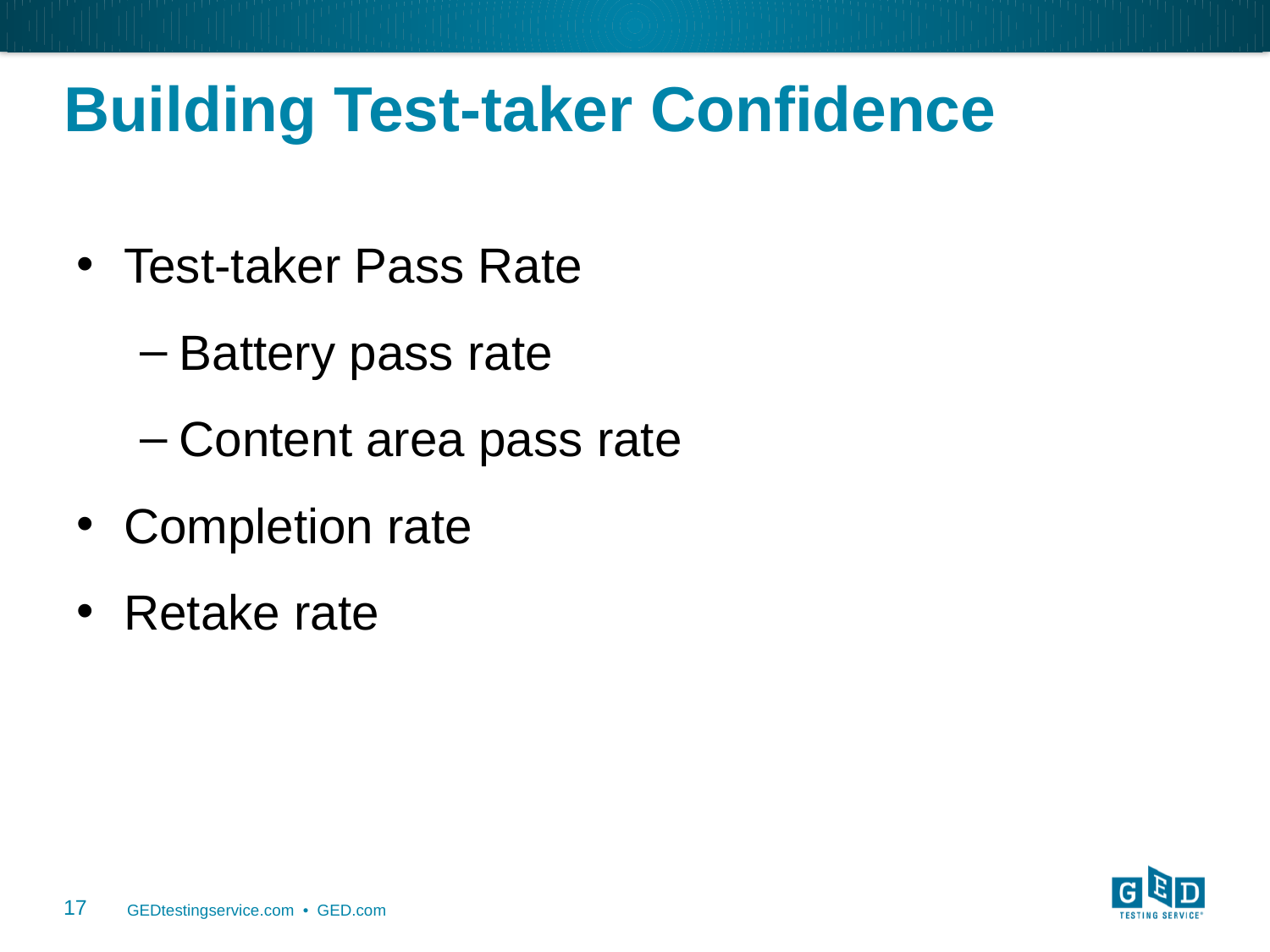

# Building Test-taker Confidence
Test-taker Pass Rate
Battery pass rate
Content area pass rate
Completion rate
Retake rate
17